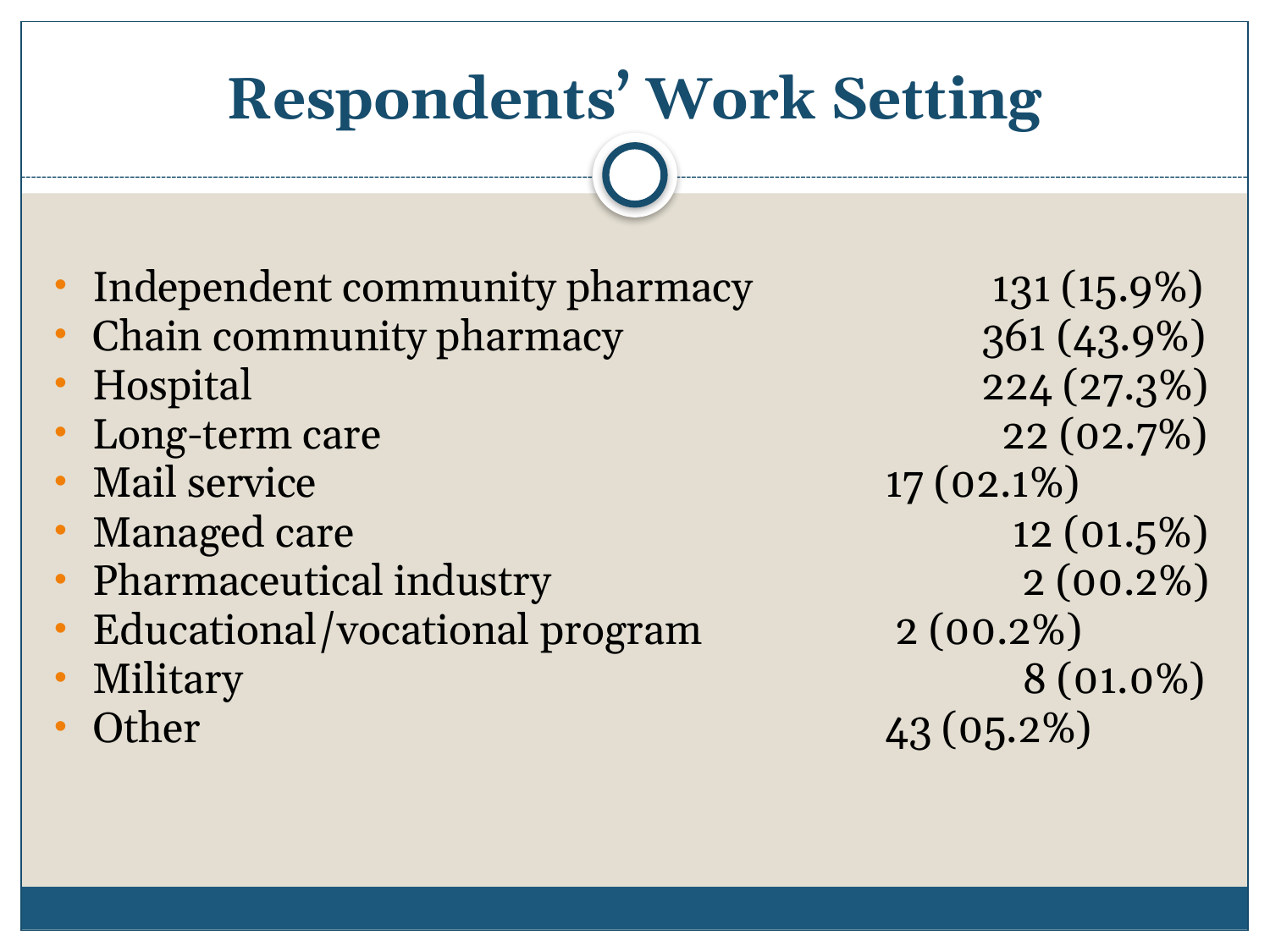

# Respondents’ Work Setting

Independent community pharmacy		 131 (15.9%)
Chain community pharmacy			361 (43.9%)
Hospital 						224 (27.3%)
Long-term care				  	  22 (02.7%)
Mail service					   17 (02.1%)
Managed care					   12 (01.5%)
Pharmaceutical industry			    	    2 (00.2%)
Educational/vocational program		    2 (00.2%)
Military					     	    8 (01.0%)
Other					  	   43 (05.2%)